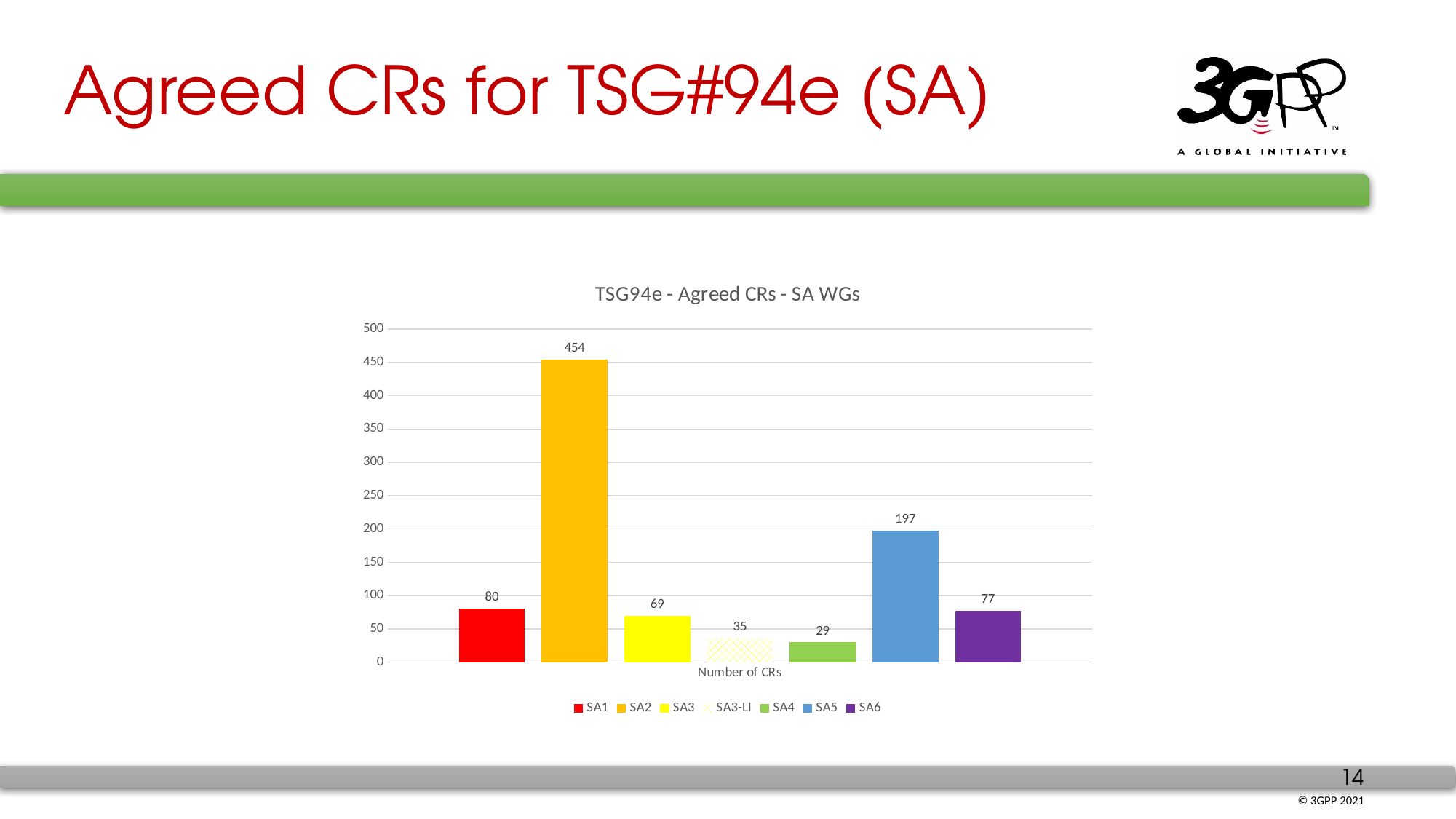

# Agreed CRs for TSG#94e (SA)

### Chart: TSG94e - Agreed CRs - SA WGs

| Category | SA1 | SA2 | SA3 | SA3-LI | SA4 | SA5 | SA6 |
|---|---|---|---|---|---|---|---|
| Number of CRs | 80.0 | 454.0 | 69.0 | 35.0 | 29.0 | 197.0 | 77.0 |